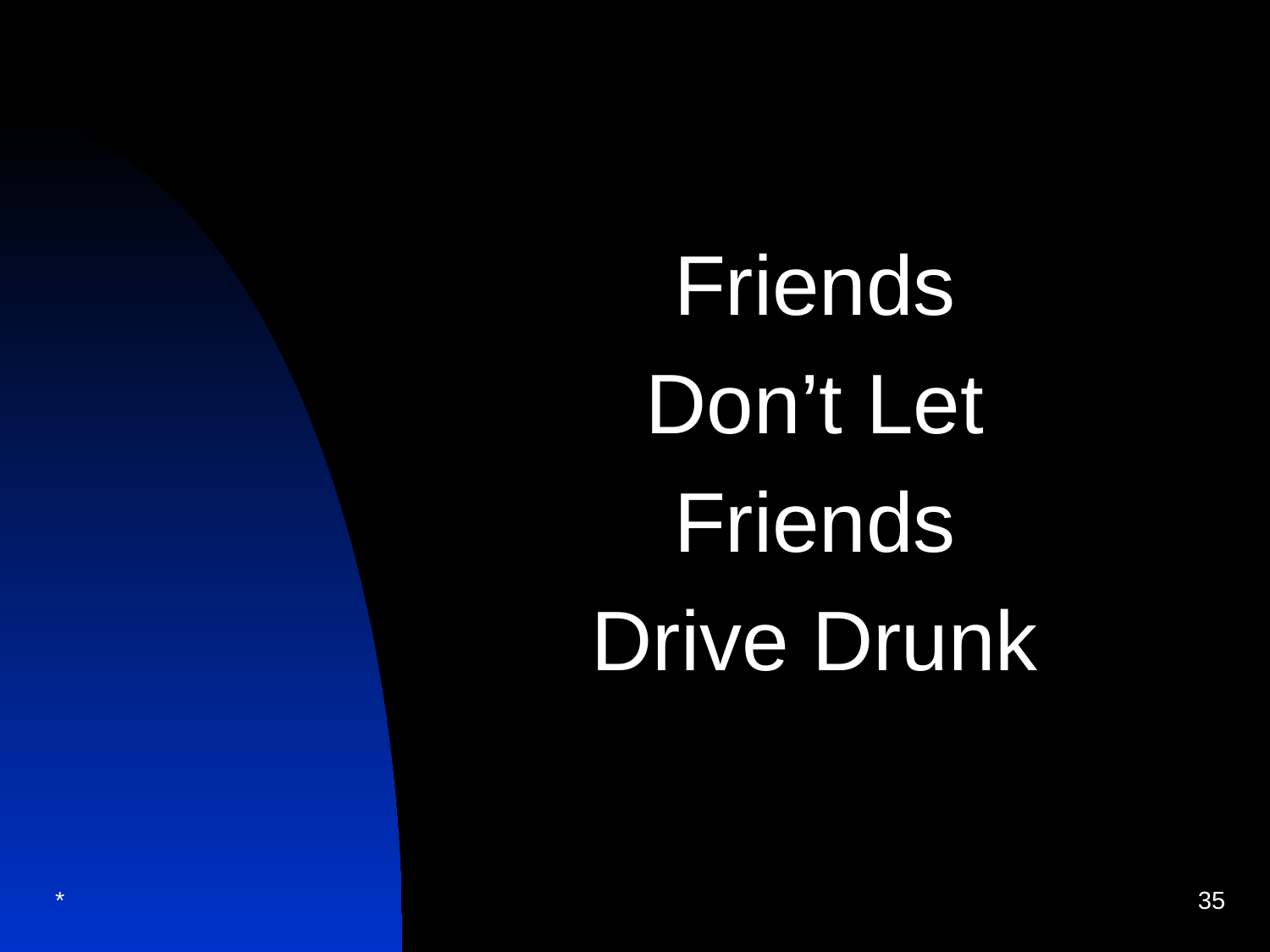

Friends
Don’t Let
Friends
Drive Drunk
*
35